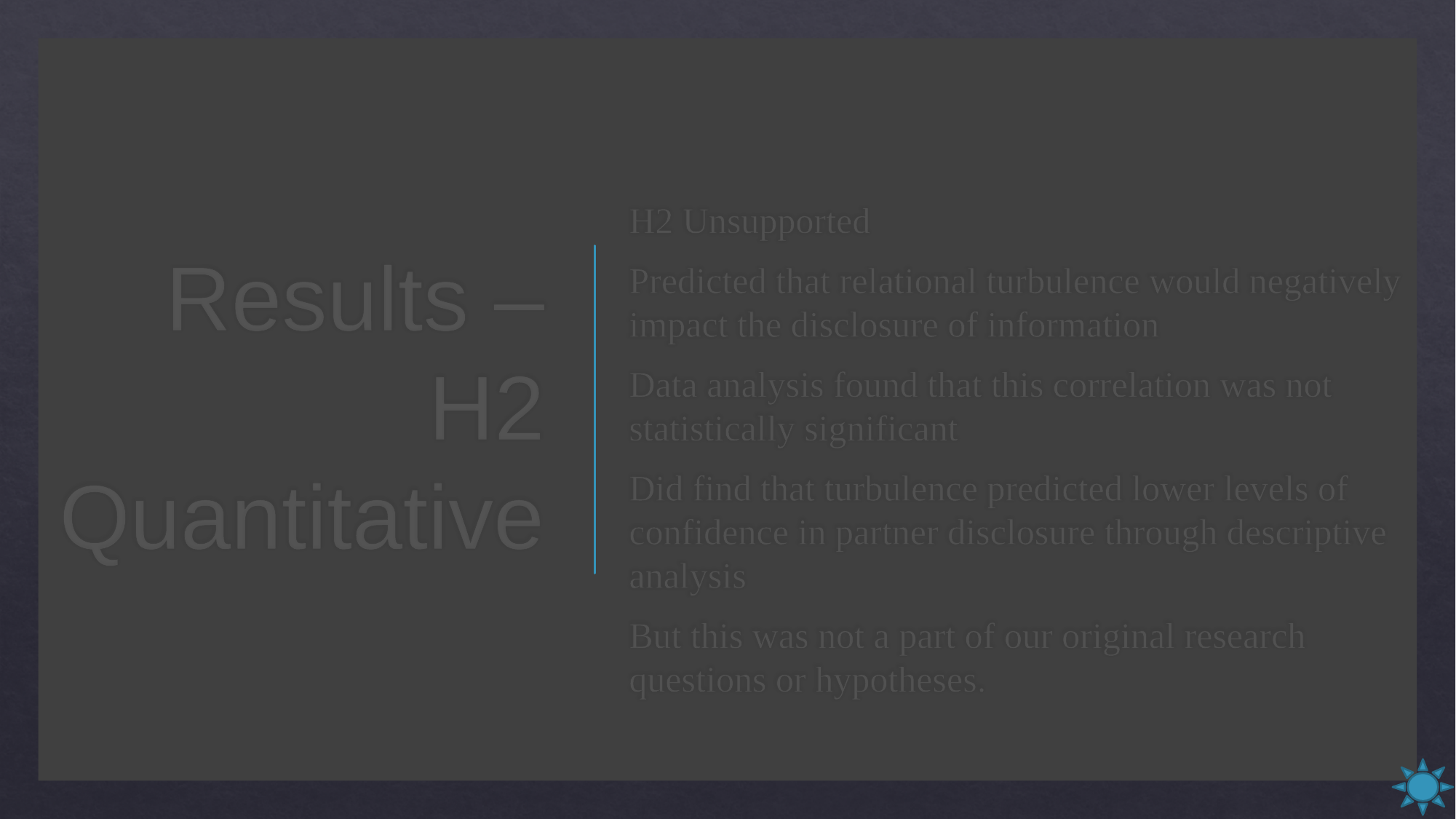

# Results – H2 Quantitative
H2 Unsupported
Predicted that relational turbulence would negatively impact the disclosure of information
Data analysis found that this correlation was not statistically significant
Did find that turbulence predicted lower levels of confidence in partner disclosure through descriptive analysis
But this was not a part of our original research questions or hypotheses.